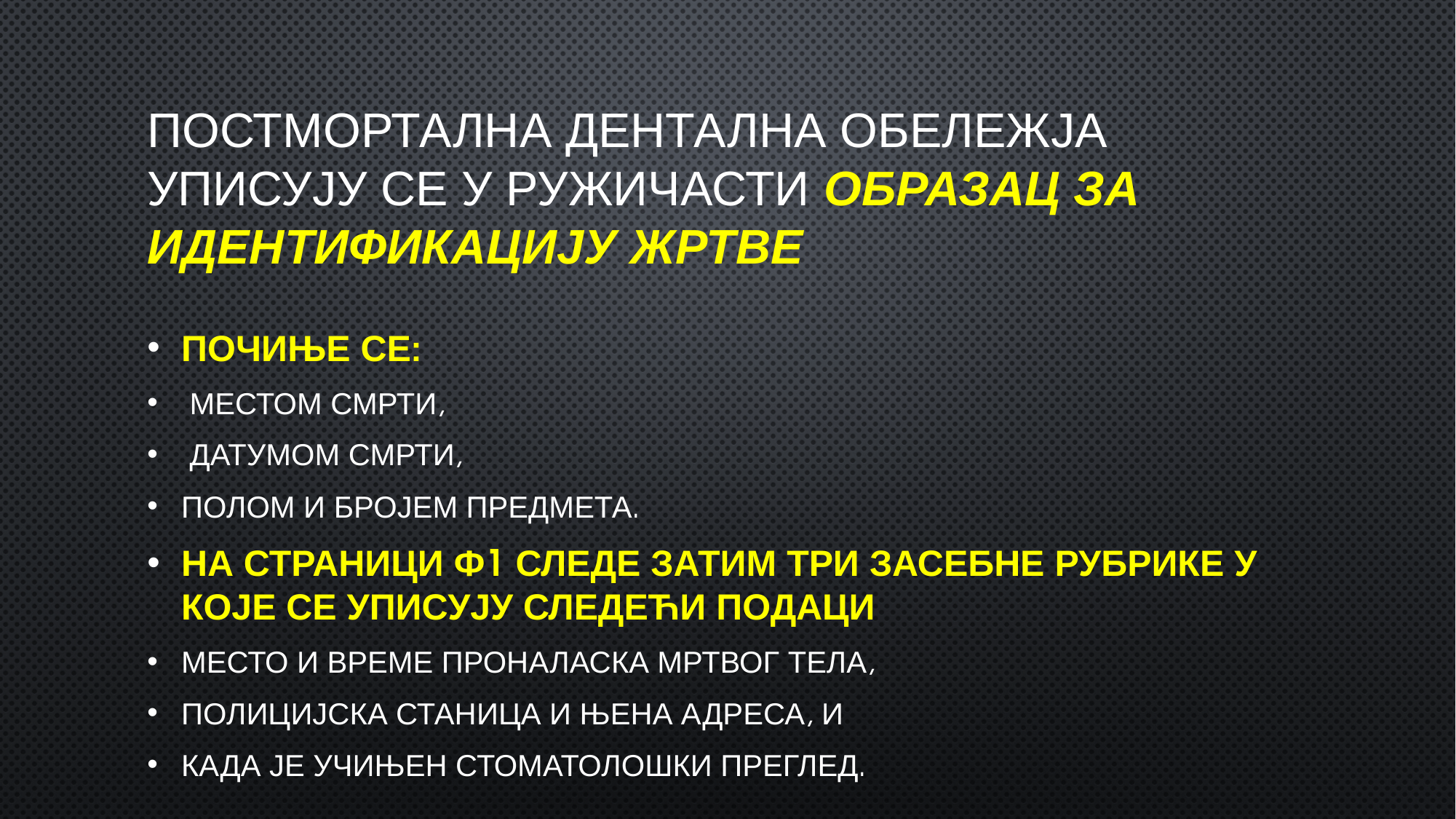

# Постмортална дентална обележја уписују се у ружичасти образац за идентификацију жртве
Почиње се:
 местом смрти,
 датумом смрти,
полом и бројем предмета.
На страници Ф1 следе затим три засебне рубрике у које се уписују следећи подаци
место и време проналаска мртвог тела,
полицијска станица и њена адреса, и
када је учињен стоматолошки преглед.